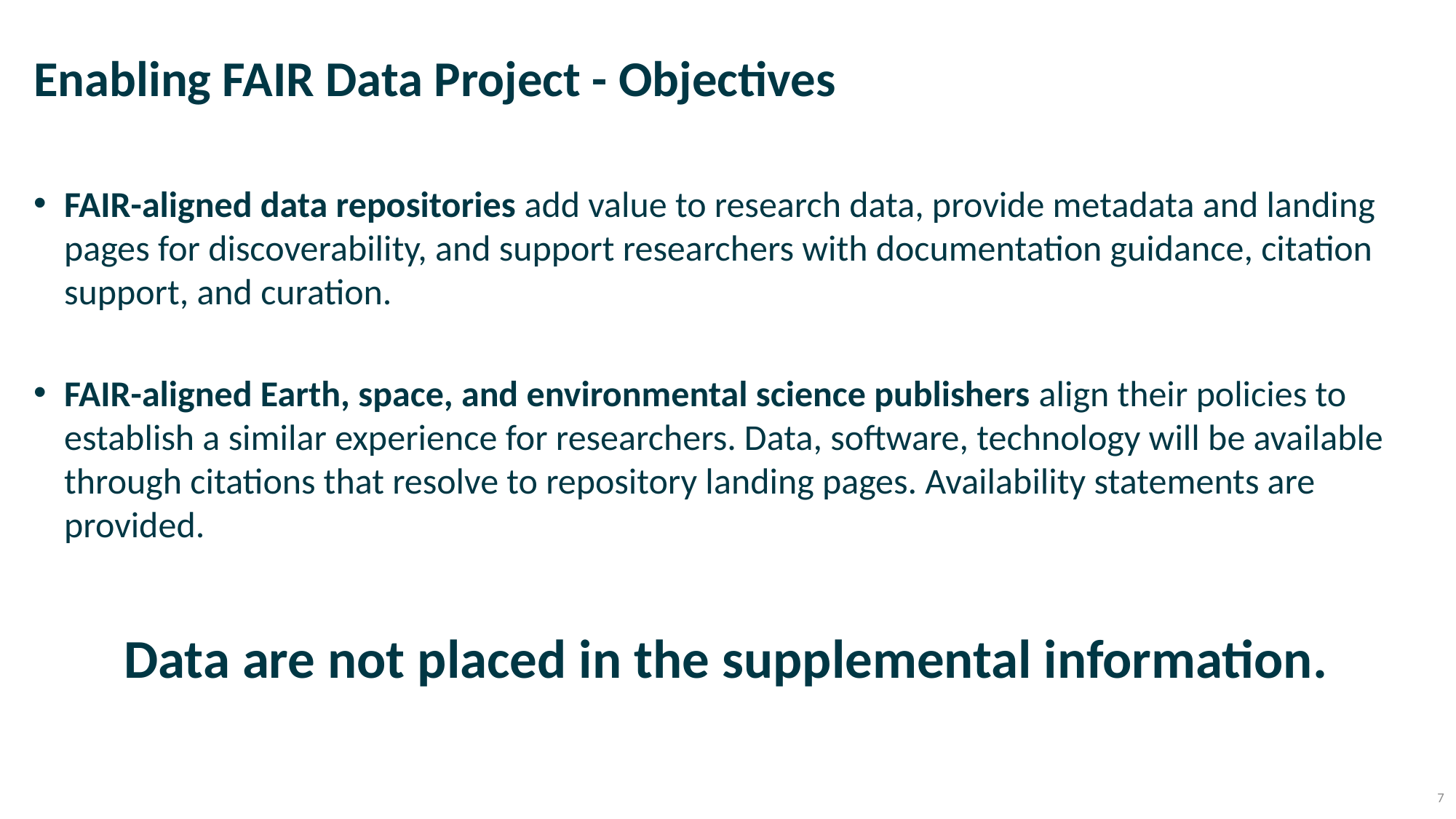

# Enabling FAIR Data Project - Objectives
FAIR-aligned data repositories add value to research data, provide metadata and landing pages for discoverability, and support researchers with documentation guidance, citation support, and curation.

FAIR-aligned Earth, space, and environmental science publishers align their policies to establish a similar experience for researchers. Data, software, technology will be available through citations that resolve to repository landing pages. Availability statements are provided.

Data are not placed in the supplemental information.
7